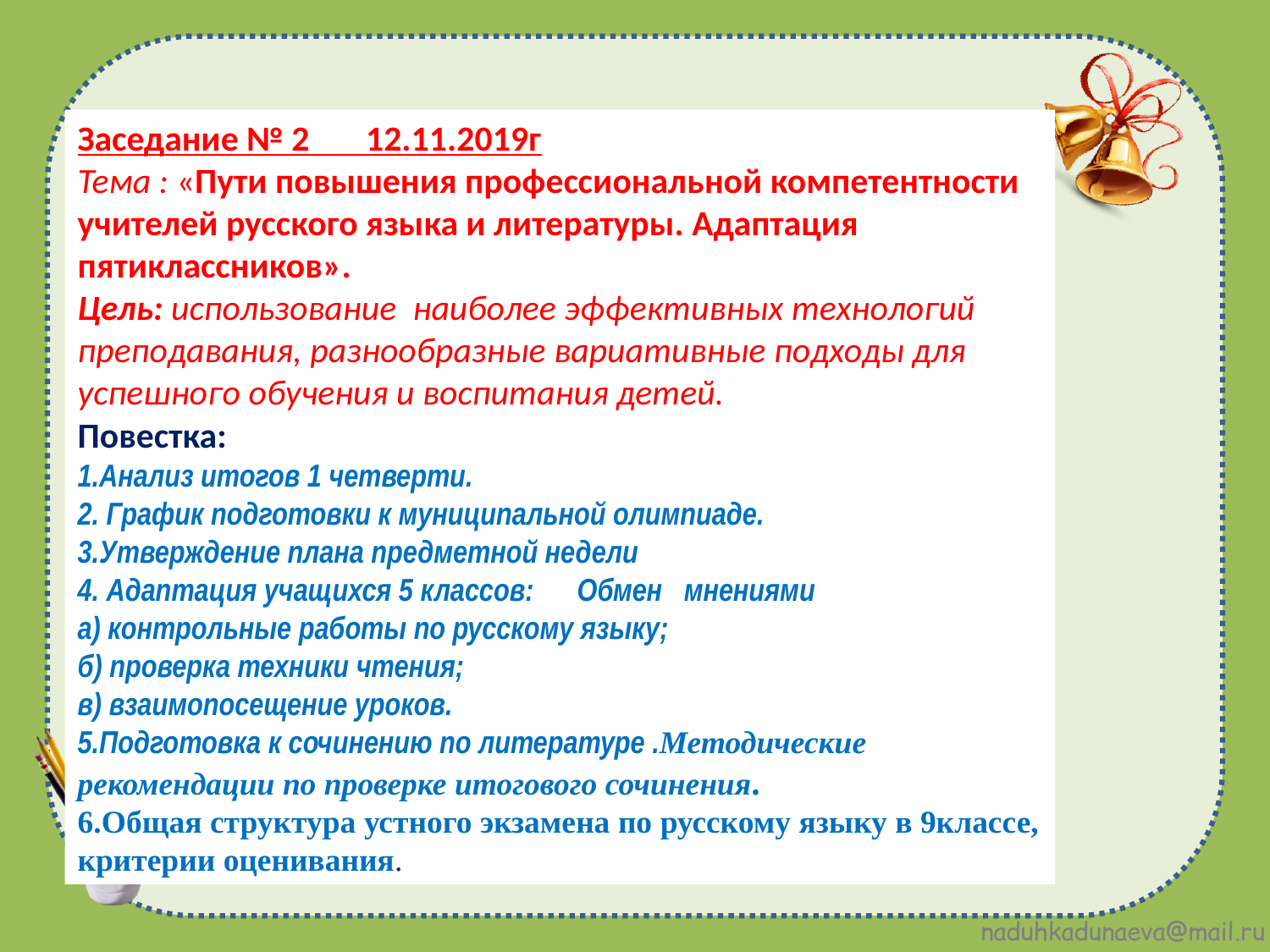

Заседание № 2       12.11.2019г
Тема : «Пути повышения профессиональной компетентности учителей русского языка и литературы. Адаптация пятиклассников».
Цель: использование  наиболее эффективных технологий преподавания, разнообразные вариативные подходы для успешного обучения и воспитания детей.
Повестка:
1.Анализ итогов 1 четверти.
2. График подготовки к муниципальной олимпиаде.
3.Утверждение плана предметной недели
4. Адаптация учащихся 5 классов:      Обмен   мнениями
а) контрольные работы по русскому языку;
б) проверка техники чтения;
в) взаимопосещение уроков.
5.Подготовка к сочинению по литературе .Методические рекомендации по проверке итогового сочинения.
6.Общая структура устного экзамена по русскому языку в 9классе, критерии оценивания.